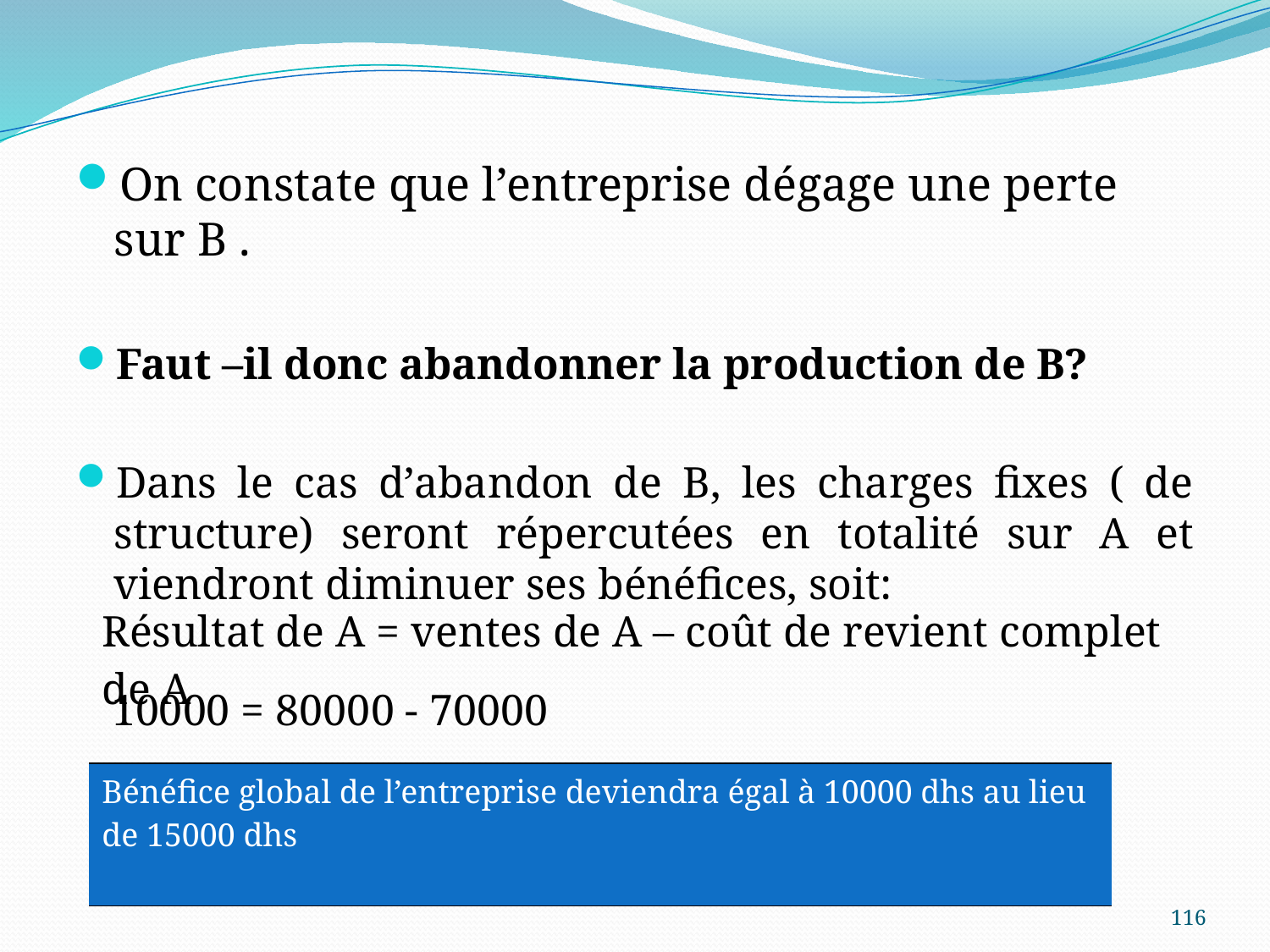

On constate que l’entreprise dégage une perte sur B .

Faut –il donc abandonner la production de B?

Dans le cas d’abandon de B, les charges fixes ( de structure) seront répercutées en totalité sur A et viendront diminuer ses bénéfices, soit:

| Résultat de A = ventes de A – coût de revient complet de A |
| --- |
| 10000 = 80000 - 70000 |
| --- |
| Bénéfice global de l’entreprise deviendra égal à 10000 dhs au lieu de 15000 dhs |
| --- |
116